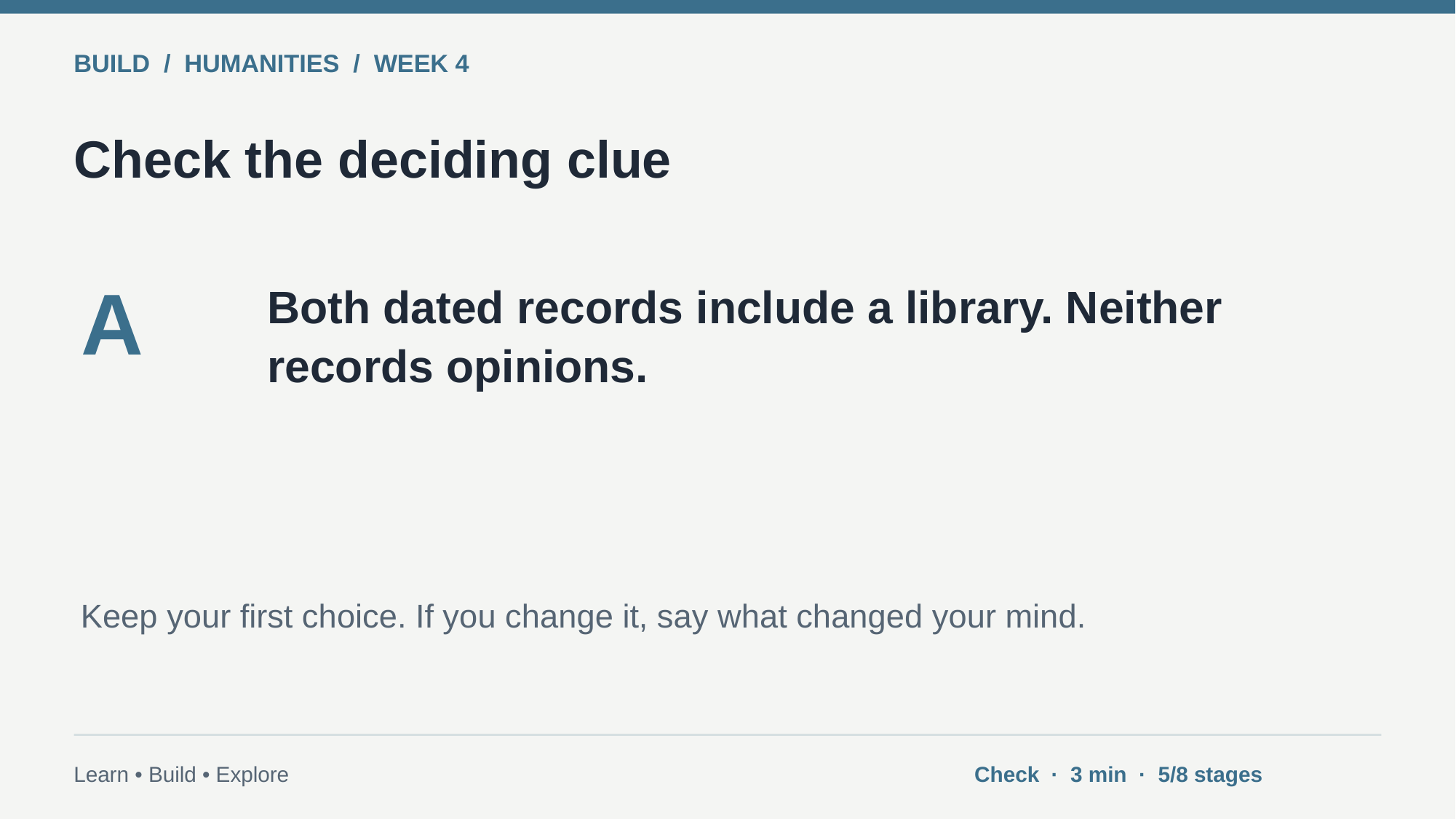

BUILD  /  HUMANITIES  /  WEEK 4
Check the deciding clue
A
Both dated records include a library. Neither records opinions.
Keep your first choice. If you change it, say what changed your mind.

Learn • Build • Explore
Check  ·  3 min  ·  5/8 stages